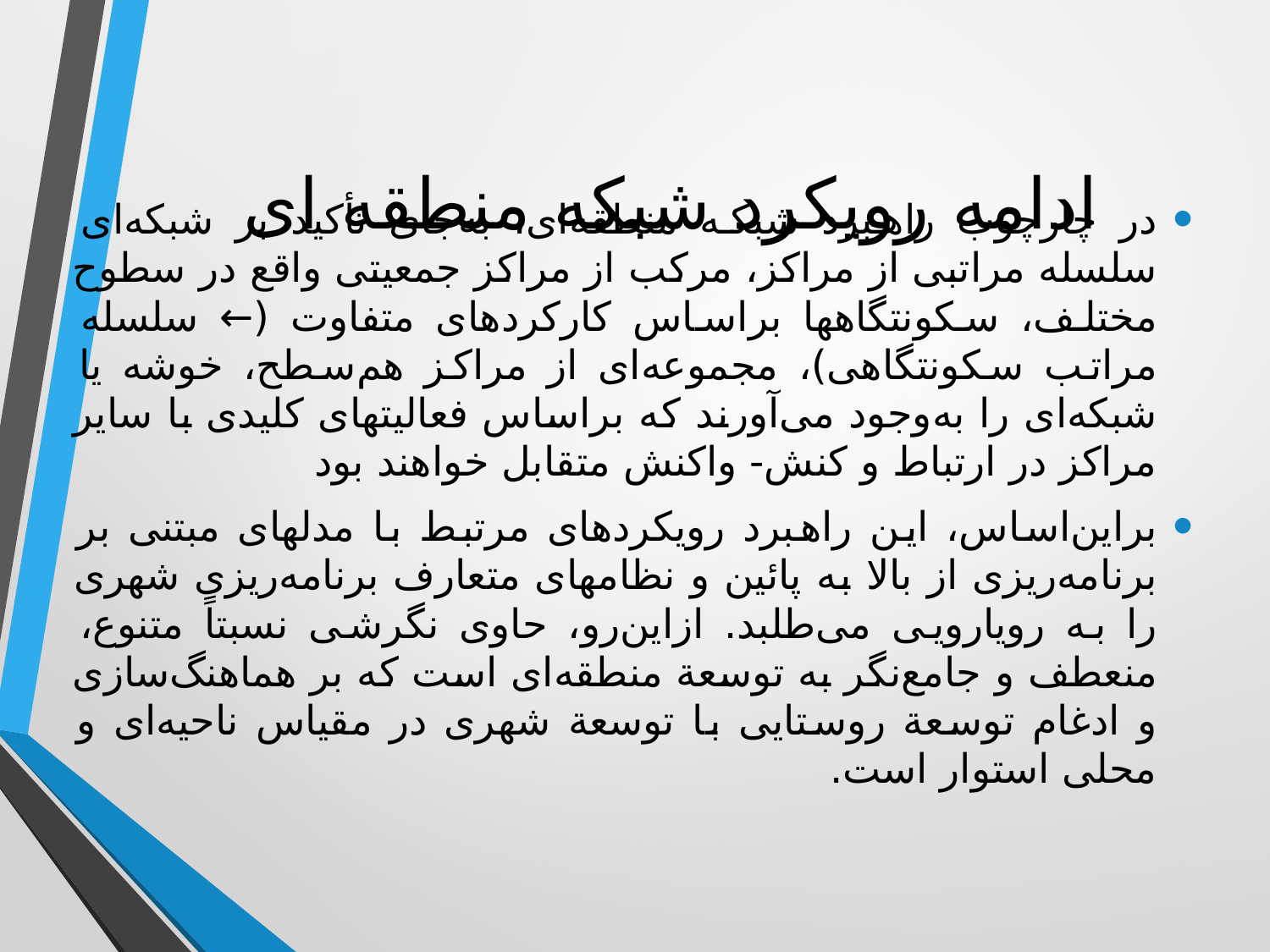

# ادامه رویکرد شبکه منطقه ای
در چارچوب راهبرد شبکه منطقه‌ای، به‌جای تأکید بر شبکه‌ای سلسله مراتبی از مراکز، مرکب از مراکز جمعیتی واقع در سطوح مختلف، سکونتگاهها براساس کارکردهای متفاوت (← سلسله مراتب سکونتگاهی)، مجموعه‌ای از مراکز هم‌سطح، خوشه‌ یا شبکه‌ای را به‌وجود می‌آورند که براساس فعالیتهای کلیدی با سایر مراکز در ارتباط و کنش- واکنش متقابل خواهند بود
براین‌اساس، این راهبرد رویکردهای مرتبط با مدلهای مبتنی بر برنامه‌ریزی از بالا به پائین و نظامهای متعارف برنامه‌ریزی شهری را به رویارویی می‌طلبد. ازاین‌رو، حاوی نگرشی نسبتاً متنوع، منعطف و جامع‌نگر به توسعة منطقه‌ای است که بر هماهنگ‌سازی و ادغام توسعة روستایی با توسعة شهری در مقیاس ناحیه‌ای و محلی استوار است.